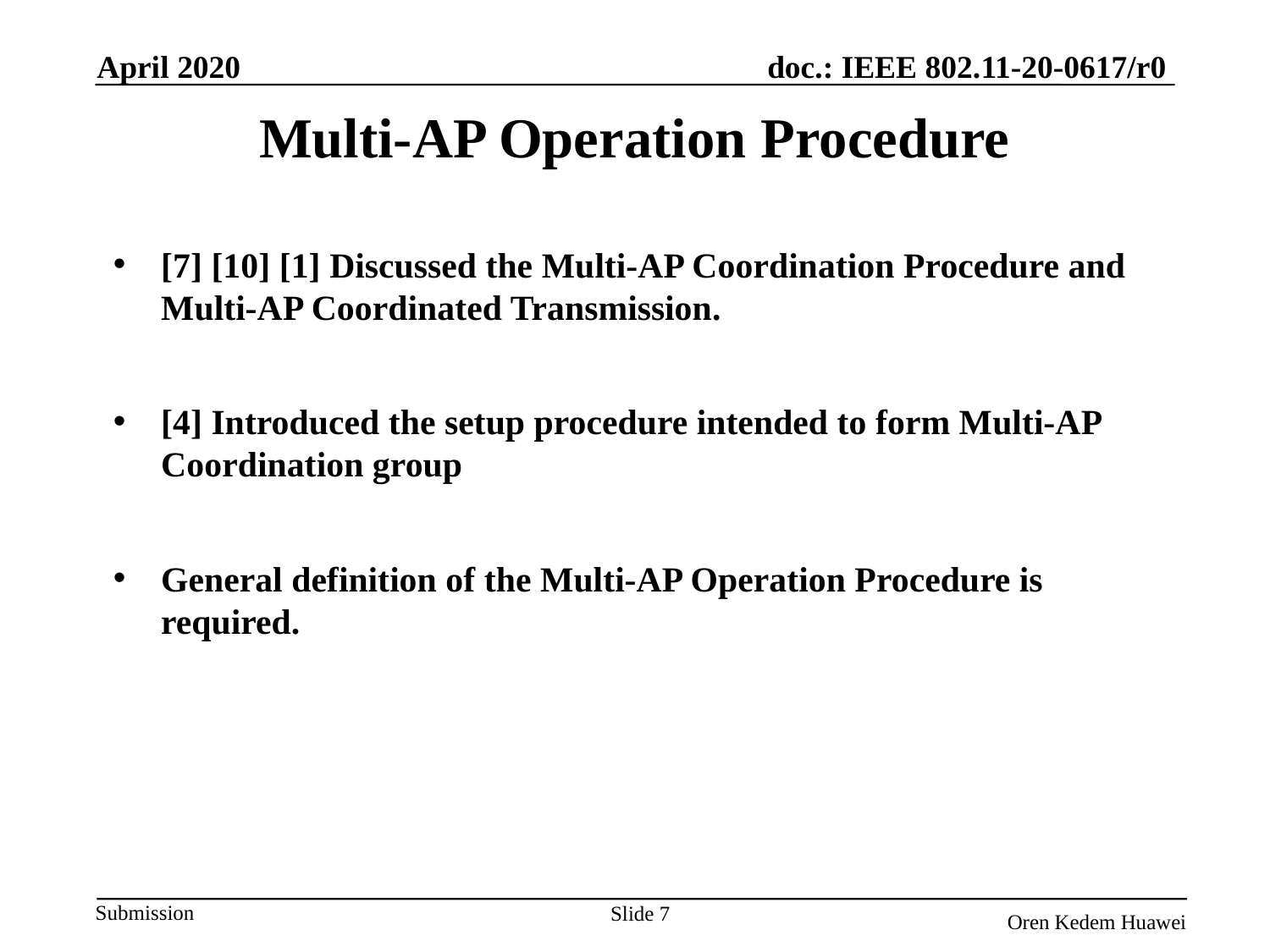

April 2020
# Multi-AP Operation Procedure
[7] [10] [1] Discussed the Multi-AP Coordination Procedure and Multi-AP Coordinated Transmission.

[4] Introduced the setup procedure intended to form Multi-AP Coordination group

General definition of the Multi-AP Operation Procedure is required.

Slide 7
Oren Kedem Huawei